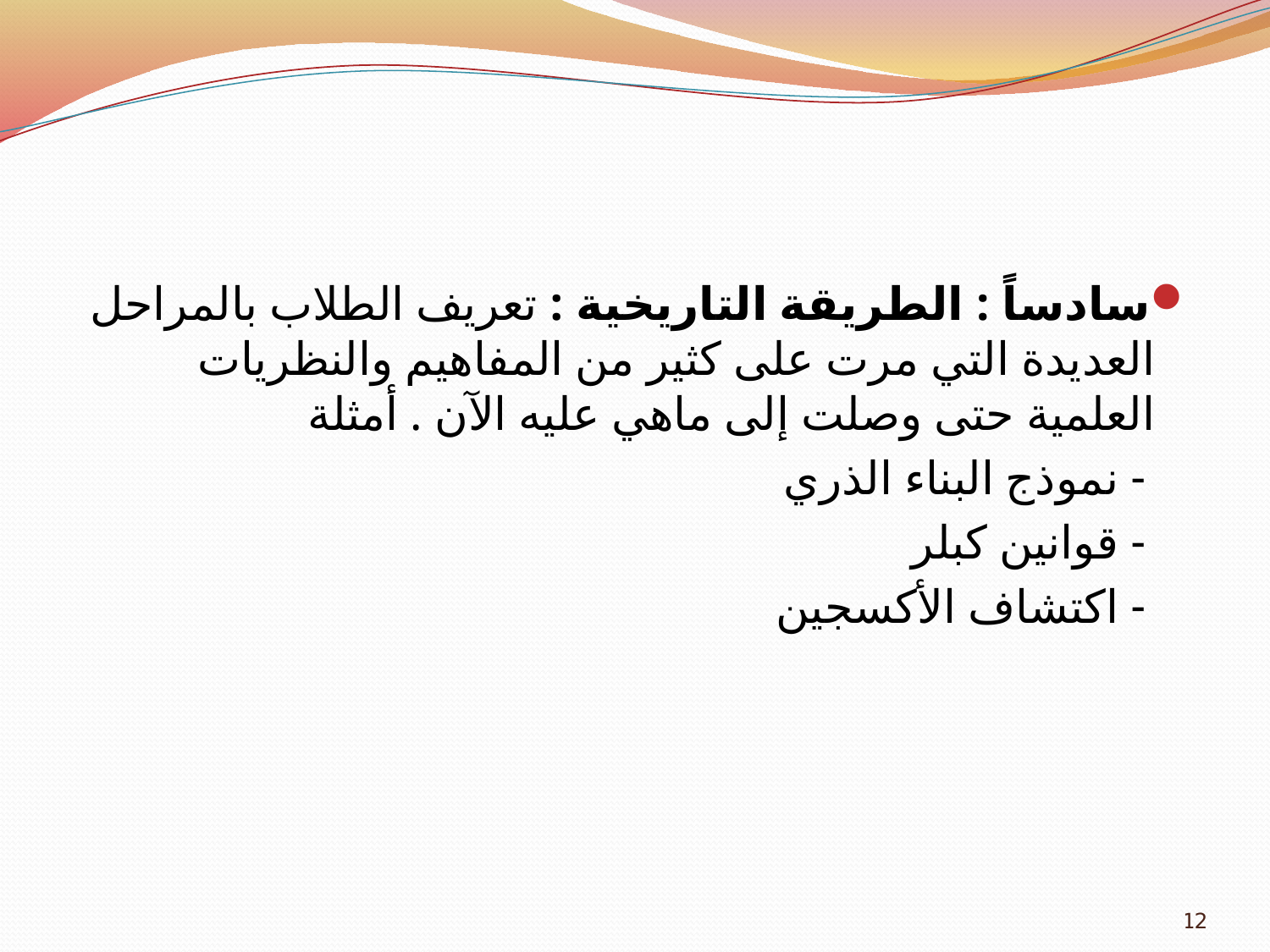

#
سادساً : الطريقة التاريخية : تعريف الطلاب بالمراحل العديدة التي مرت على كثير من المفاهيم والنظريات العلمية حتى وصلت إلى ماهي عليه الآن . أمثلة
    - نموذج البناء الذري
    - قوانين كبلر
    - اكتشاف الأكسجين
12